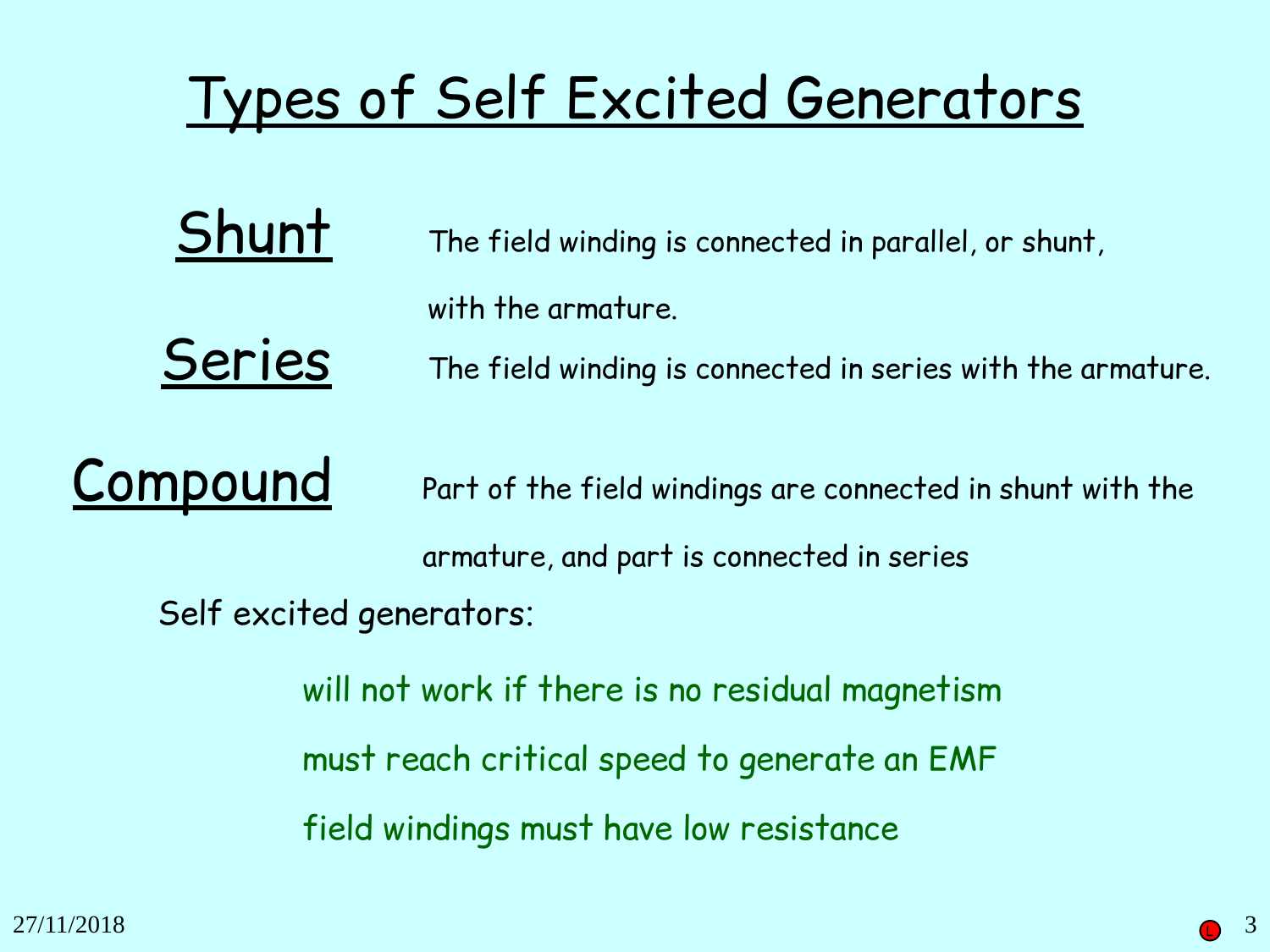

Types of Self Excited Generators
The field winding is connected in parallel, or shunt,
with the armature.
Shunt
The field winding is connected in series with the armature.
Series
Part of the field windings are connected in shunt with the armature, and part is connected in series
Compound
Self excited generators:
will not work if there is no residual magnetism
must reach critical speed to generate an EMF
field windings must have low resistance
27/11/2018
3
L